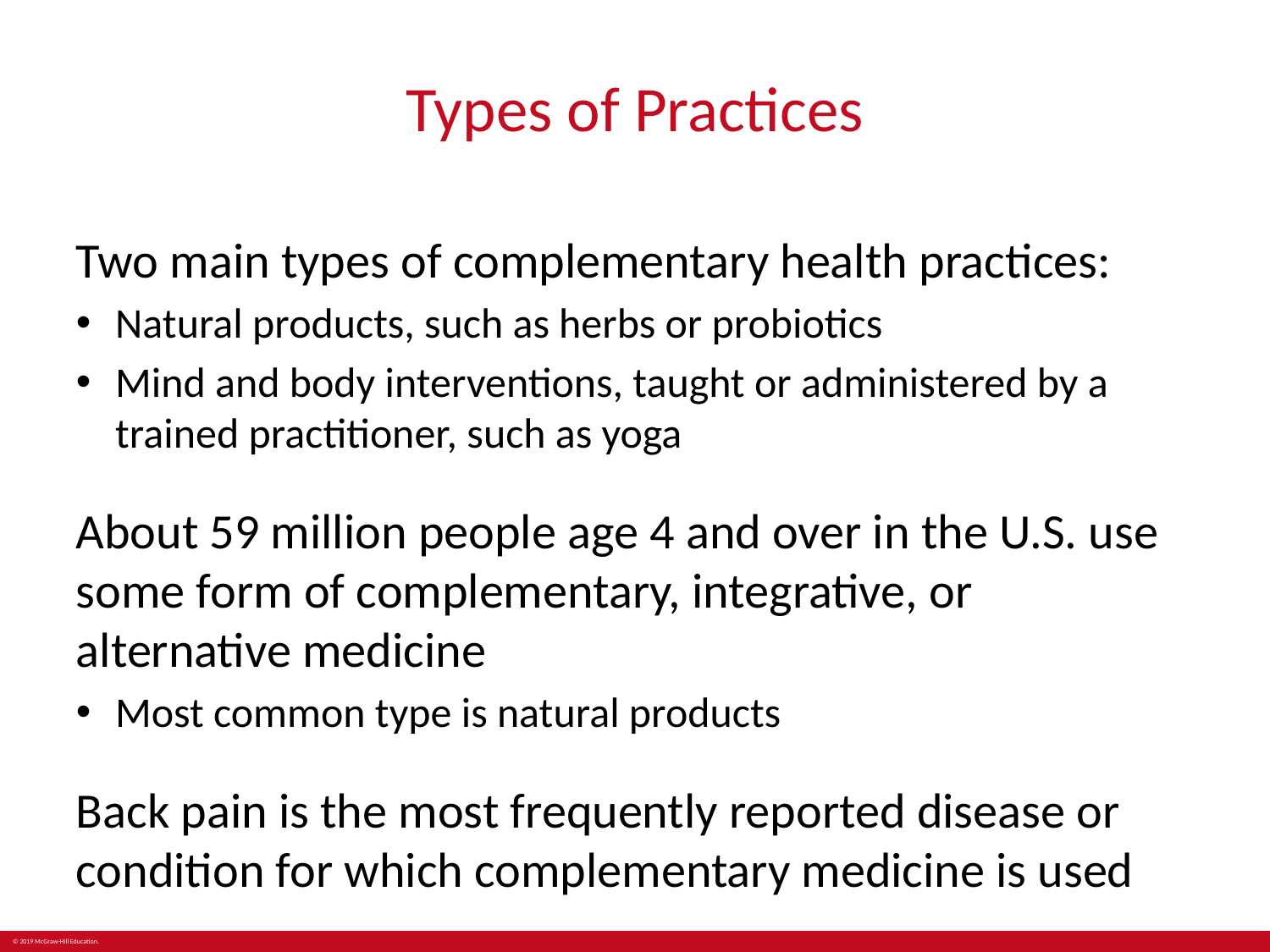

# Types of Practices
Two main types of complementary health practices:
Natural products, such as herbs or probiotics
Mind and body interventions, taught or administered by a trained practitioner, such as yoga
About 59 million people age 4 and over in the U.S. use some form of complementary, integrative, or alternative medicine
Most common type is natural products
Back pain is the most frequently reported disease or condition for which complementary medicine is used